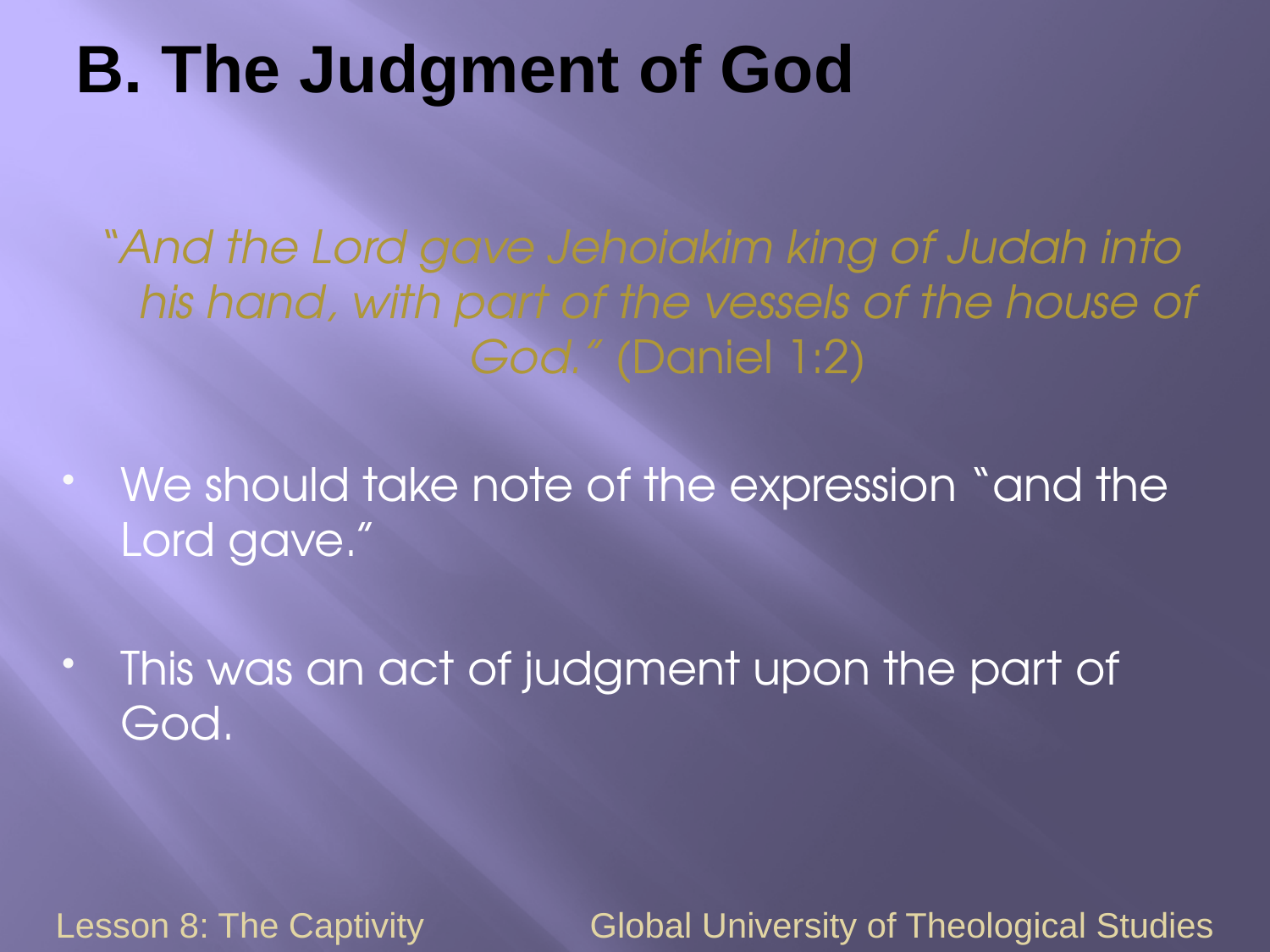

# B. The Judgment of God
“And the Lord gave Jehoiakim king of Judah into his hand, with part of the vessels of the house of God.” (Daniel 1:2)

We should take note of the expression “and the Lord gave.”

This was an act of judgment upon the part of God.
Lesson 8: The Captivity                 Global University of Theological Studies